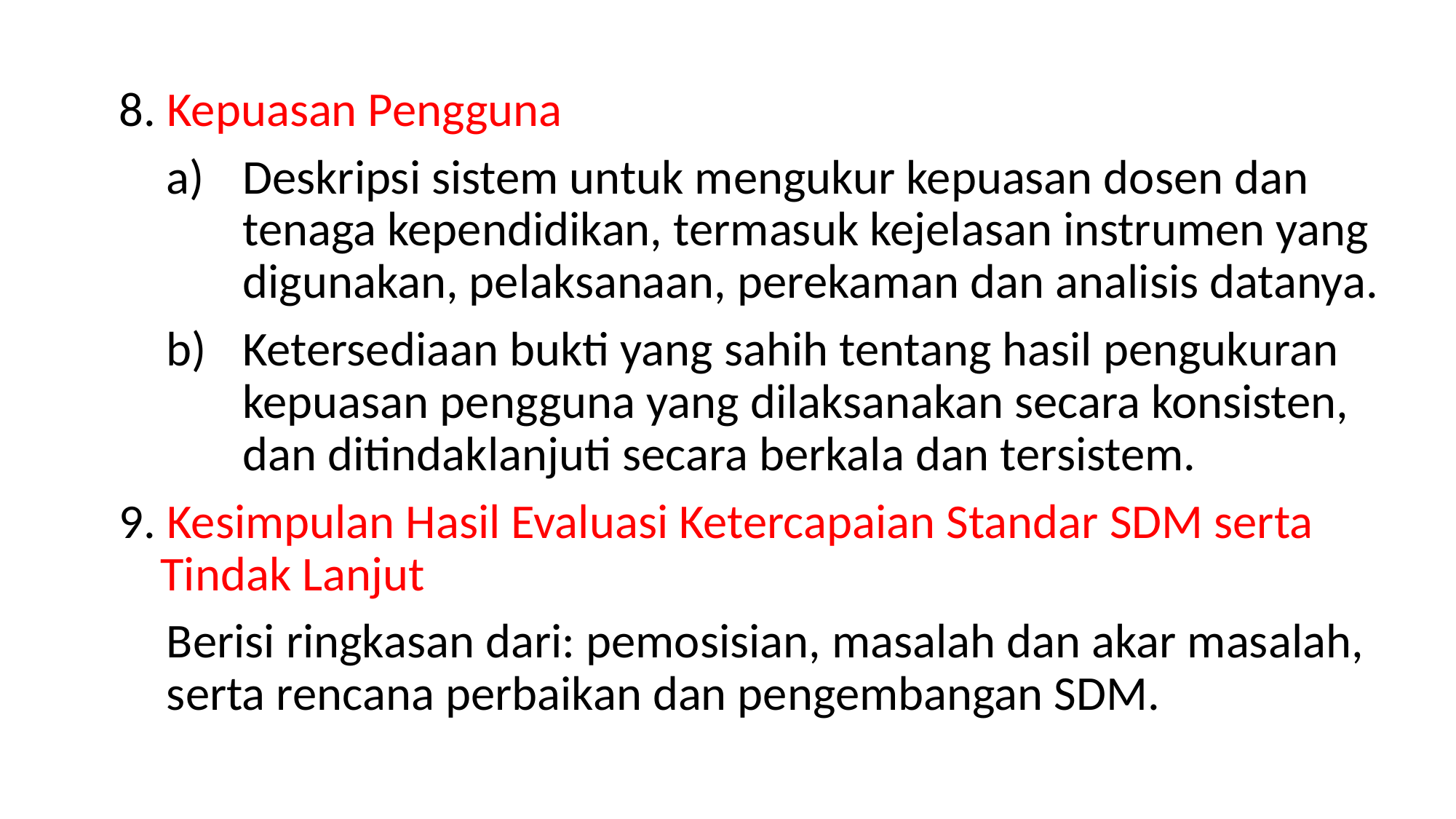

8. Kepuasan Pengguna
Deskripsi sistem untuk mengukur kepuasan dosen dan tenaga kependidikan, termasuk kejelasan instrumen yang digunakan, pelaksanaan, perekaman dan analisis datanya.
Ketersediaan bukti yang sahih tentang hasil pengukuran kepuasan pengguna yang dilaksanakan secara konsisten, dan ditindaklanjuti secara berkala dan tersistem.
9. Kesimpulan Hasil Evaluasi Ketercapaian Standar SDM serta Tindak Lanjut
Berisi ringkasan dari: pemosisian, masalah dan akar masalah, serta rencana perbaikan dan pengembangan SDM.